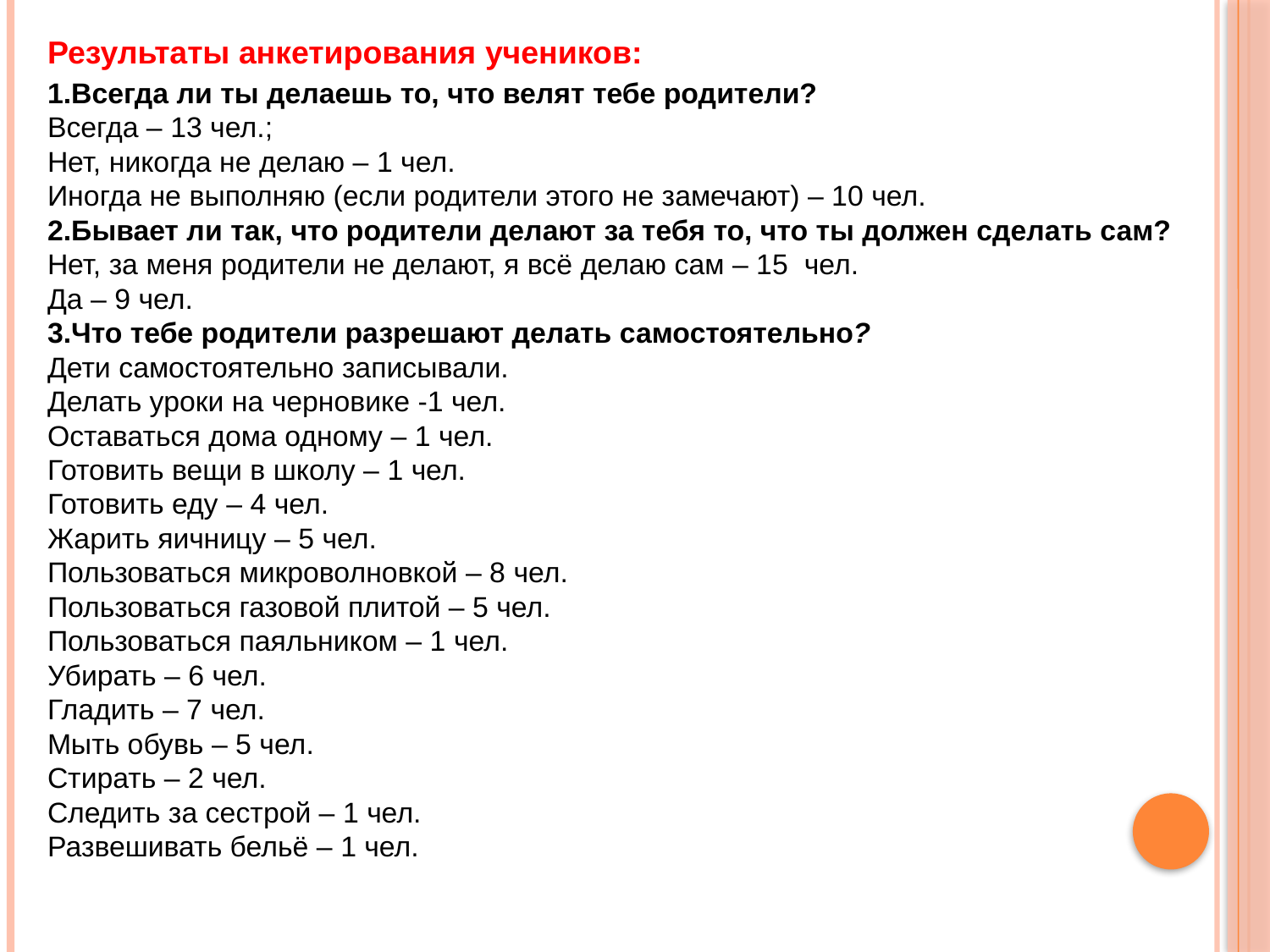

Результаты анкетирования учеников:
1.Всегда ли ты делаешь то, что велят тебе родители?
Всегда – 13 чел.;
Нет, никогда не делаю – 1 чел.
Иногда не выполняю (если родители этого не замечают) – 10 чел.
2.Бывает ли так, что родители делают за тебя то, что ты должен сделать сам?
Нет, за меня родители не делают, я всё делаю сам – 15  чел.
Да – 9 чел.
3.Что тебе родители разрешают делать самостоятельно?
Дети самостоятельно записывали.
Делать уроки на черновике -1 чел.
Оставаться дома одному – 1 чел.
Готовить вещи в школу – 1 чел.
Готовить еду – 4 чел.
Жарить яичницу – 5 чел.
Пользоваться микроволновкой – 8 чел.
Пользоваться газовой плитой – 5 чел.
Пользоваться паяльником – 1 чел.
Убирать – 6 чел.
Гладить – 7 чел.
Мыть обувь – 5 чел.
Стирать – 2 чел.
Следить за сестрой – 1 чел.
Развешивать бельё – 1 чел.